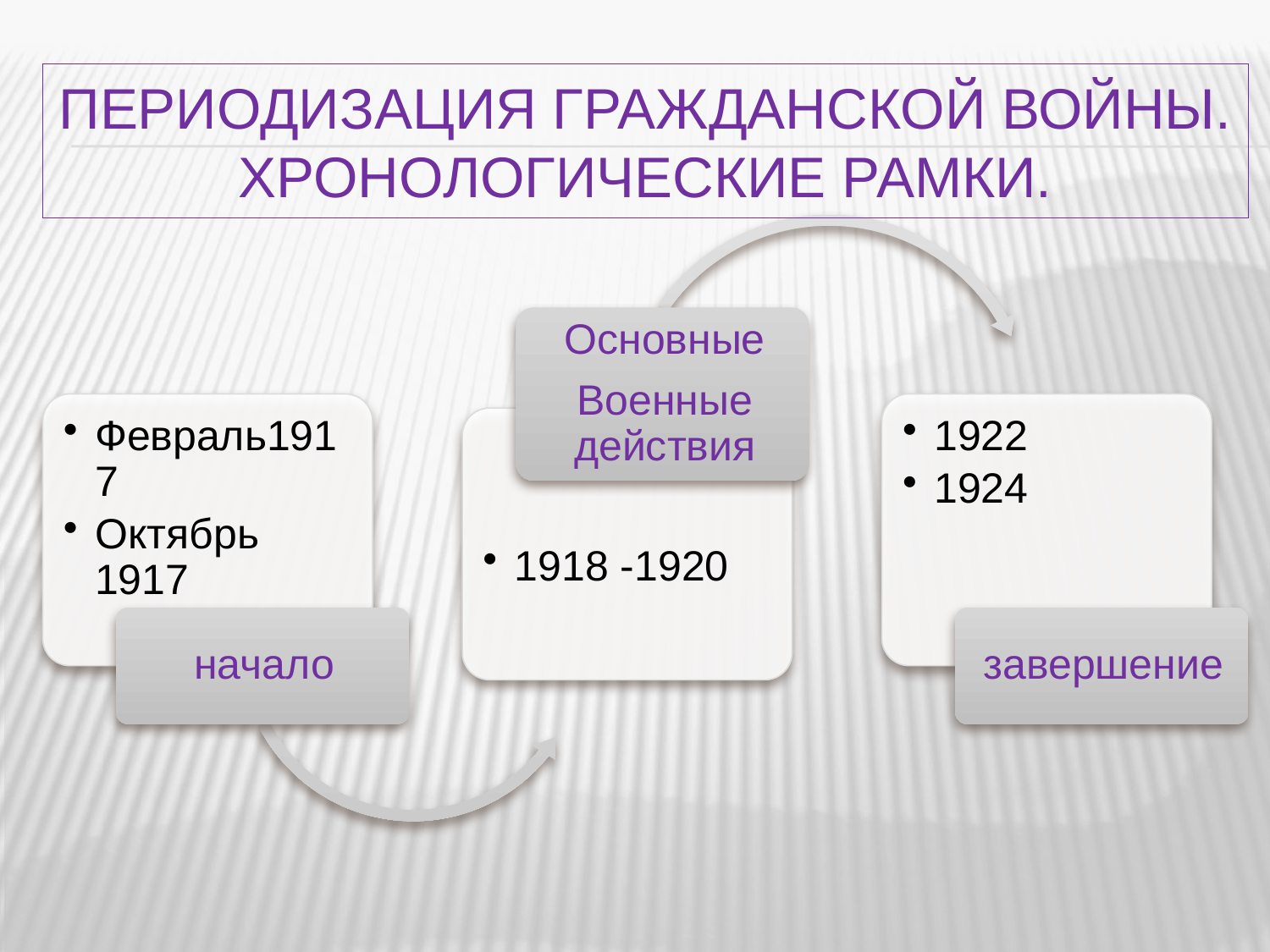

# Периодизация Гражданской войны. Хронологические рамки.
Февраль1917
Октябрь 1917
начало

1918 -1920
Основные
Военные действия
1922
1924
завершение